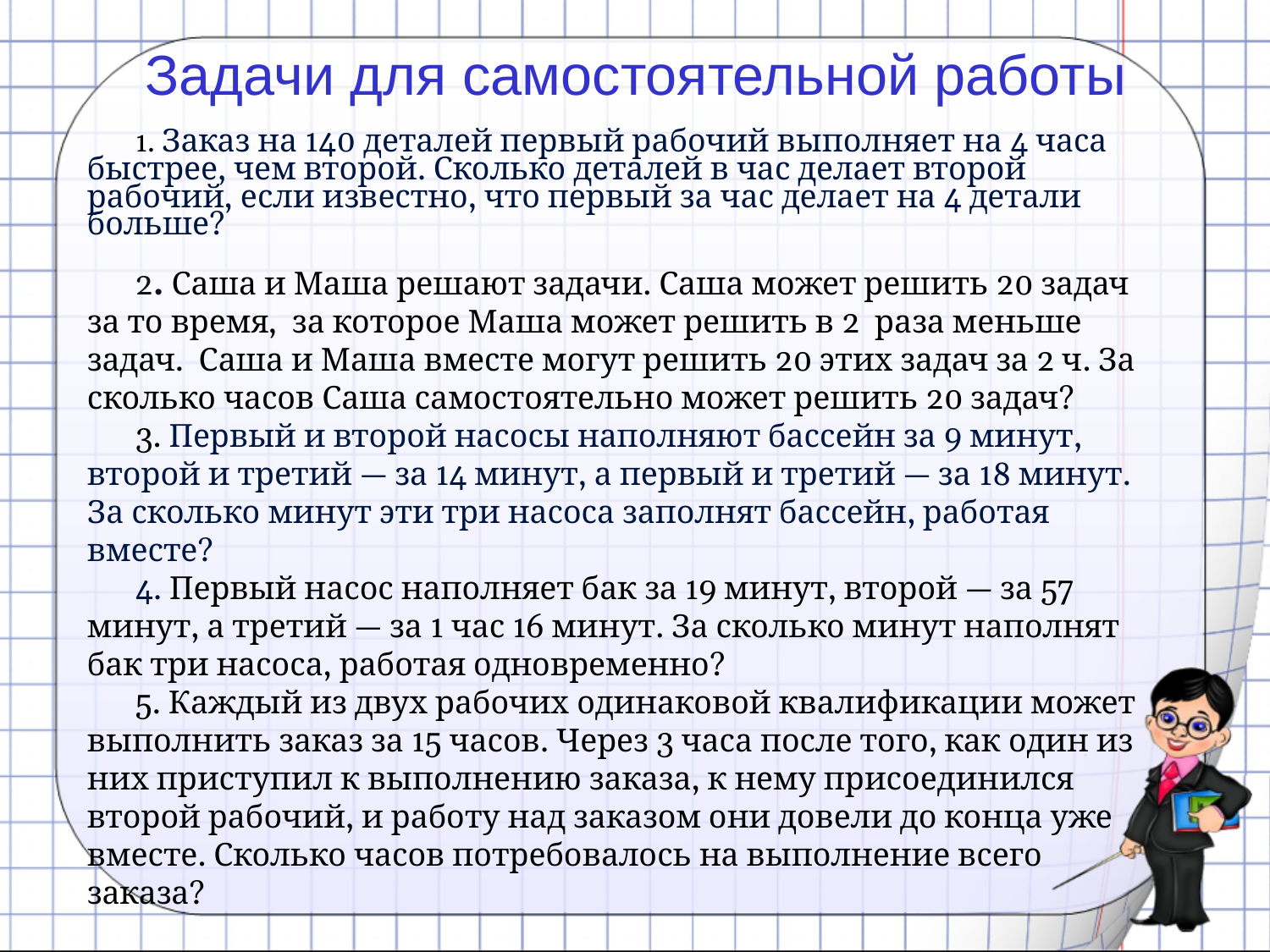

# Задачи для самостоятельной работы
 Заказ на 140 деталей первый рабочий выполняет на 4 часа быстрее, чем второй. Сколько деталей в час делает второй рабочий, если известно, что первый за час делает на 4 детали больше?
2. Саша и Маша решают задачи. Саша может решить 20 задач за то время,  за которое Маша может решить в 2  раза меньше задач.  Саша и Маша вместе могут решить 20 этих задач за 2 ч. За сколько часов Саша самостоятельно может решить 20 задач?
3. Первый и второй насосы наполняют бассейн за 9 минут, второй и третий — за 14 минут, а первый и третий — за 18 минут. За сколько минут эти три насоса заполнят бассейн, работая вместе?
4. Первый насос наполняет бак за 19 минут, второй — за 57 минут, а третий — за 1 час 16 минут. За сколько минут наполнят бак три насоса, работая одновременно?
5. Каждый из двух рабочих одинаковой квалификации может выполнить заказ за 15 часов. Через 3 часа после того, как один из них приступил к выполнению заказа, к нему присоединился второй рабочий, и работу над заказом они довели до конца уже вместе. Сколько часов потребовалось на выполнение всего заказа?